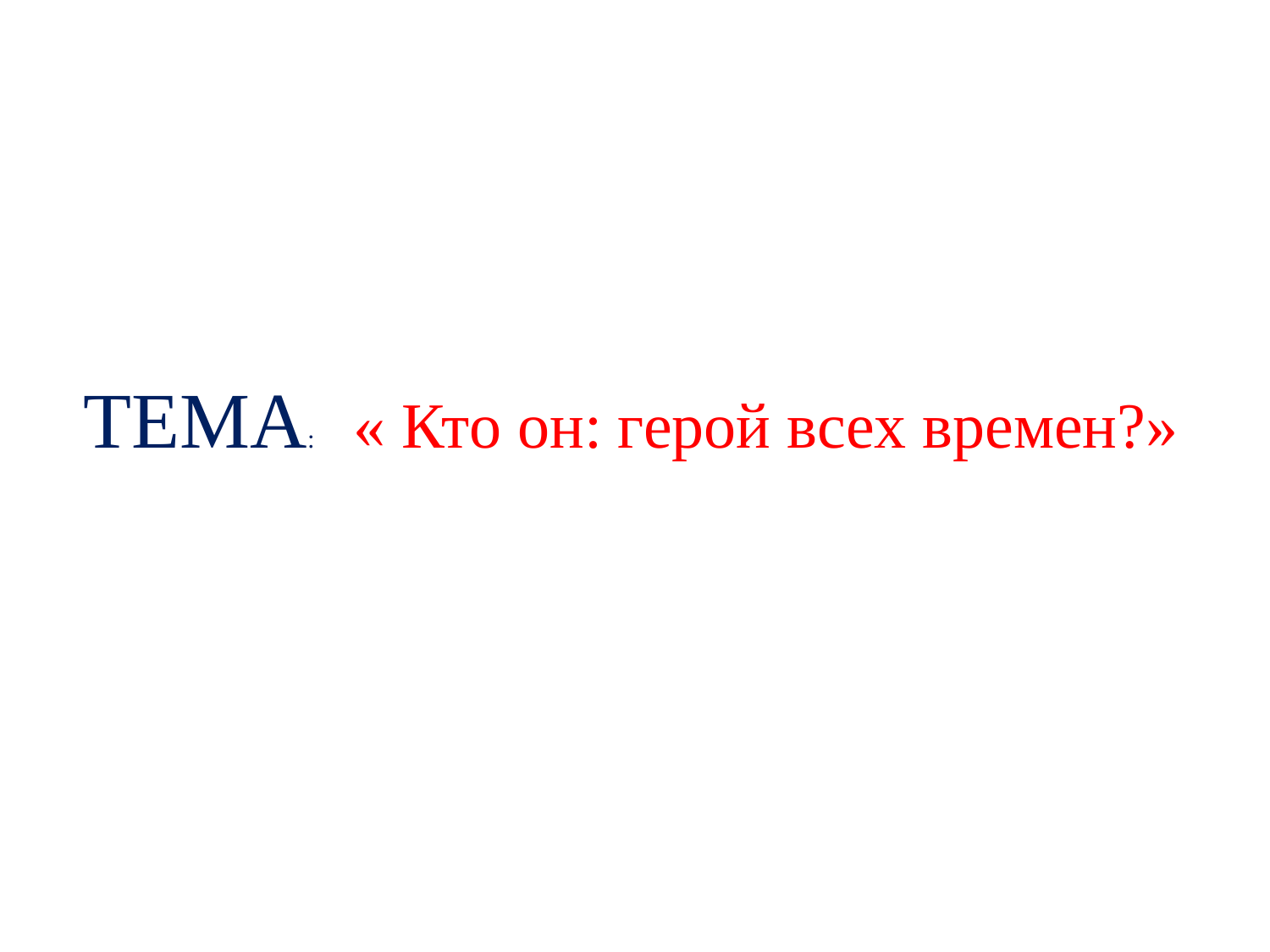

# ТЕМА:   « Кто он: герой всех времен?»